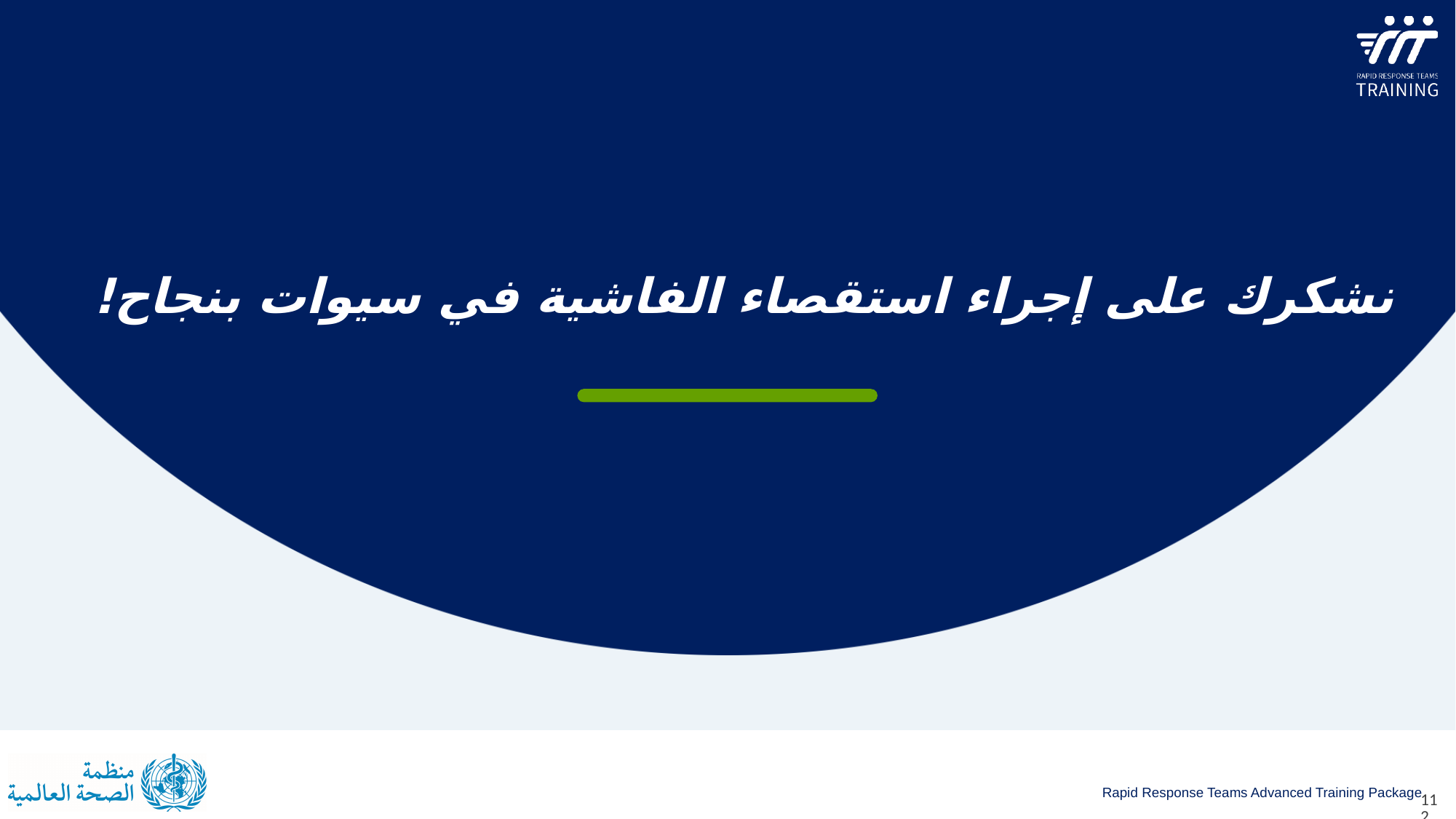

نشكرك على إجراء استقصاء الفاشية في سيوات بنجاح!